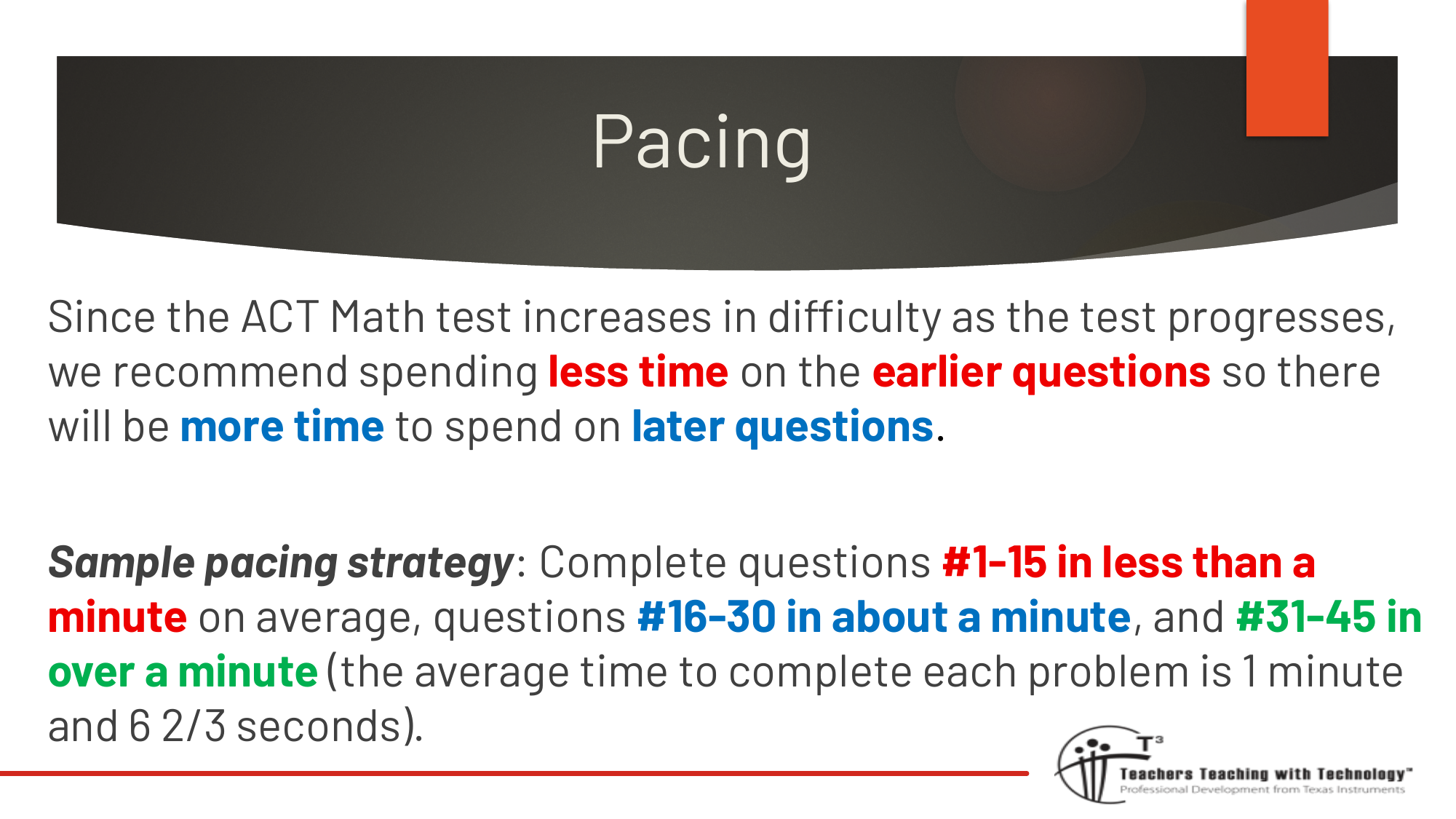

# Pacing
Since the ACT Math test increases in difficulty as the test progresses, we recommend spending less time on the earlier questions so there will be more time to spend on later questions.

Sample pacing strategy: Complete questions #1-15 in less than a minute on average, questions #16-30 in about a minute, and #31-45 in over a minute (the average time to complete each problem is 1 minute and 6 2/3 seconds).